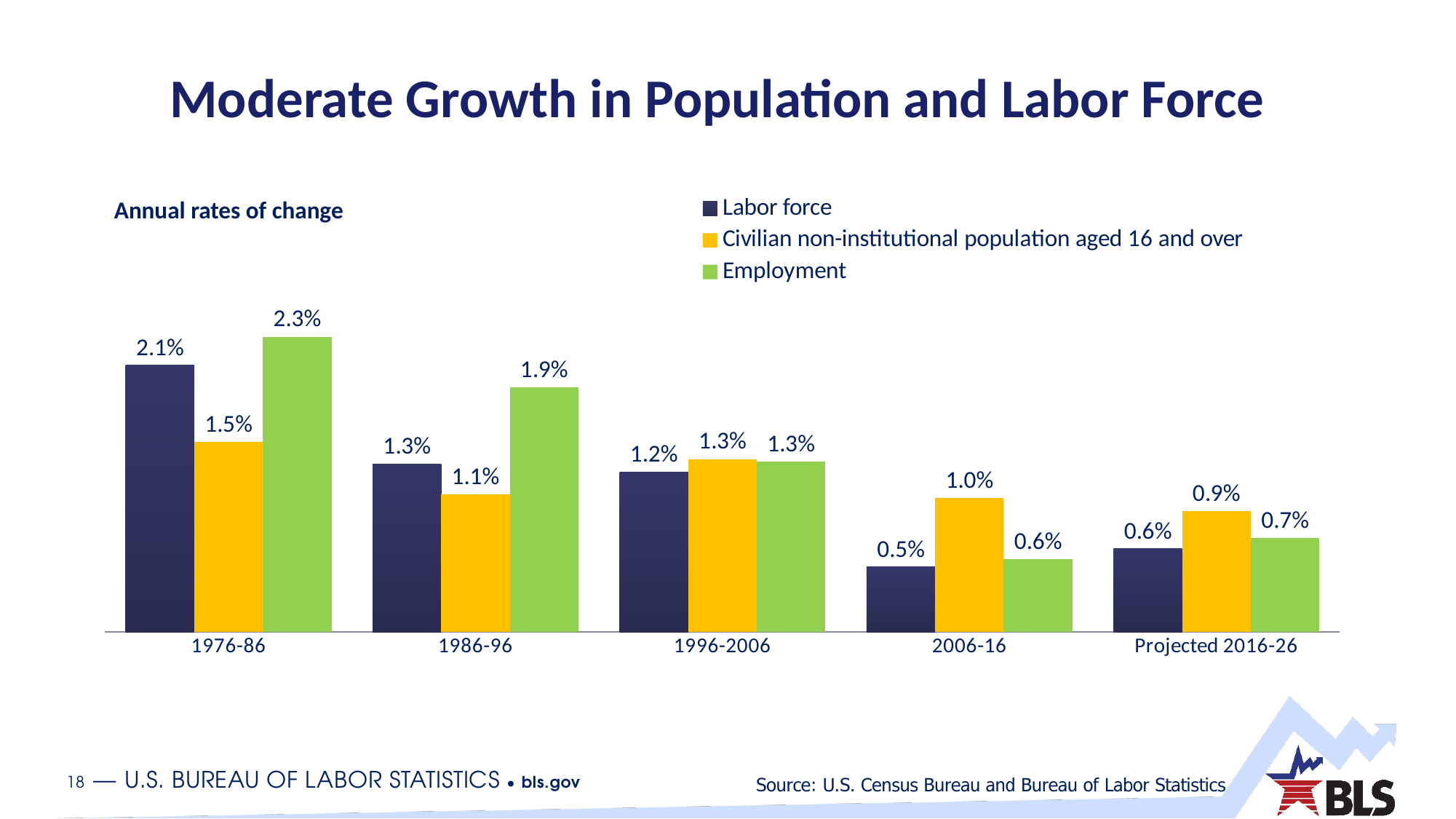

# Moderate Growth in Population and Labor Force

### Chart

| Category | Labor force | Civilian non-institutional population aged 16 and over | Employment |
|---|---|---|---|
| 1976-86 | 0.0205 | 0.0146 | 0.0227 |
| 1986-96 | 0.0129 | 0.0106 | 0.0188 |
| 1996-2006 | 0.0123 | 0.0133 | 0.0131 |
| 2006-16 | 0.005 | 0.0103 | 0.0056 |
| Projected 2016-26 | 0.0064 | 0.0093 | 0.0072 |
Annual rates of change
Source: U.S. Census Bureau and Bureau of Labor Statistics